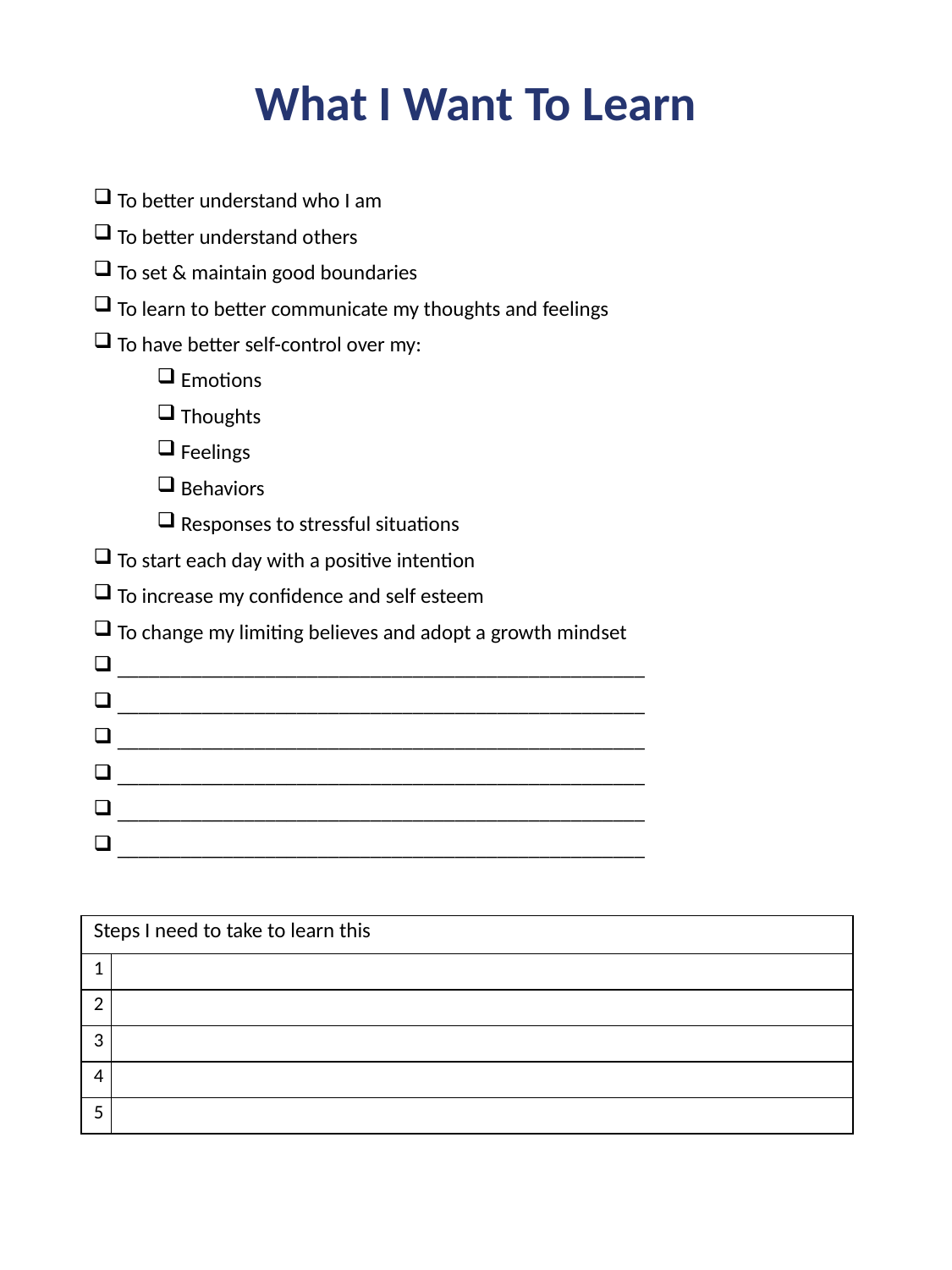

What I Want To Learn
To better understand who I am
To better understand others
To set & maintain good boundaries
To learn to better communicate my thoughts and feelings
To have better self-control over my:
Emotions
Thoughts
Feelings
Behaviors
Responses to stressful situations
To start each day with a positive intention
To increase my confidence and self esteem
To change my limiting believes and adopt a growth mindset
__________________________________________________
__________________________________________________
__________________________________________________
__________________________________________________
__________________________________________________
__________________________________________________
| Steps I need to take to learn this |  |
| --- | --- |
| 1 |  |
| 2 |  |
| 3 |  |
| 4 |  |
| 5 |  |